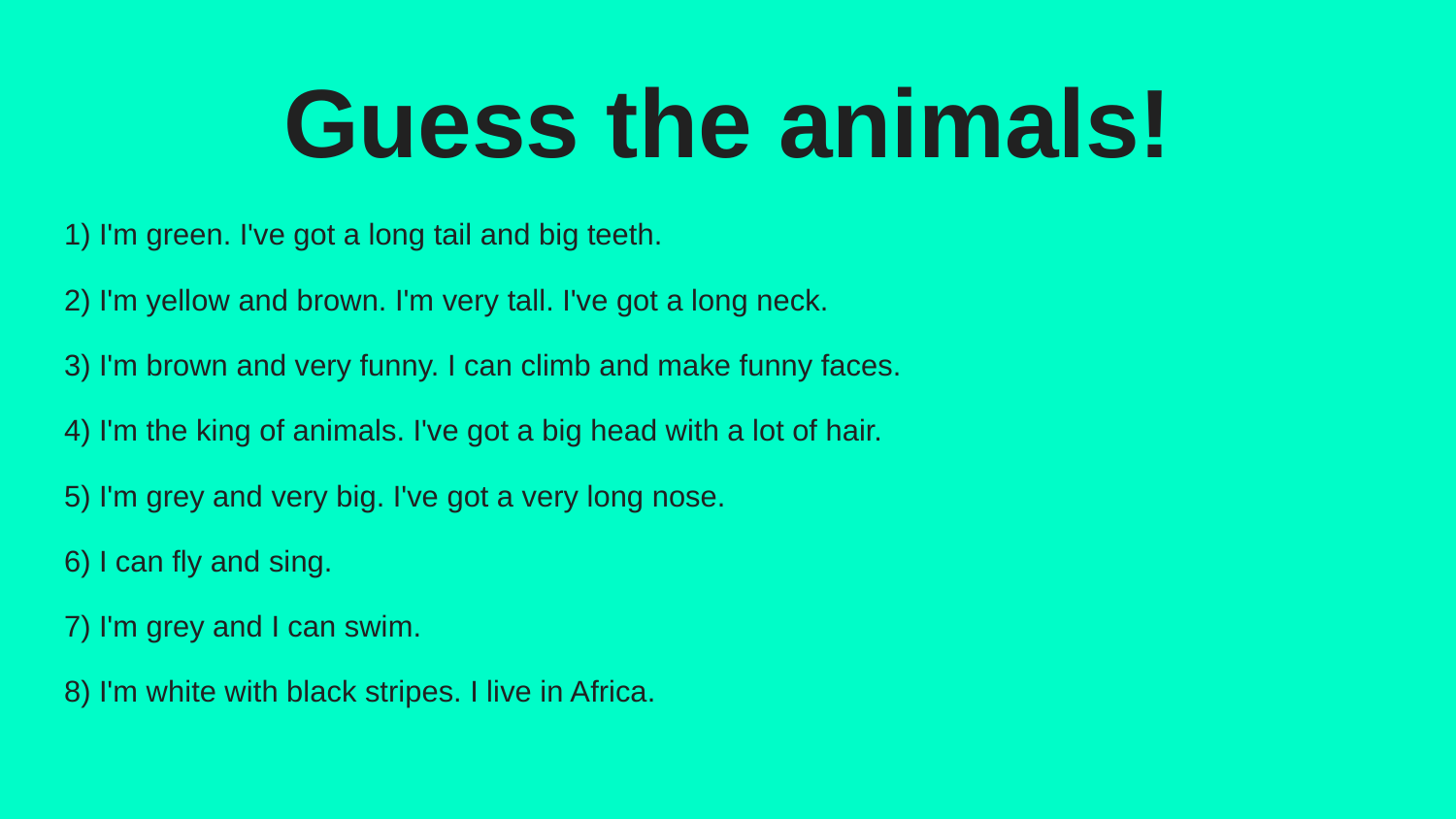

# Guess the animals!
1) I'm green. I've got a long tail and big teeth.
2) I'm yellow and brown. I'm very tall. I've got a long neck.
3) I'm brown and very funny. I can climb and make funny faces.
4) I'm the king of animals. I've got a big head with a lot of hair.
5) I'm grey and very big. I've got a very long nose.
6) I can fly and sing.
7) I'm grey and I can swim.
8) I'm white with black stripes. I live in Africa.